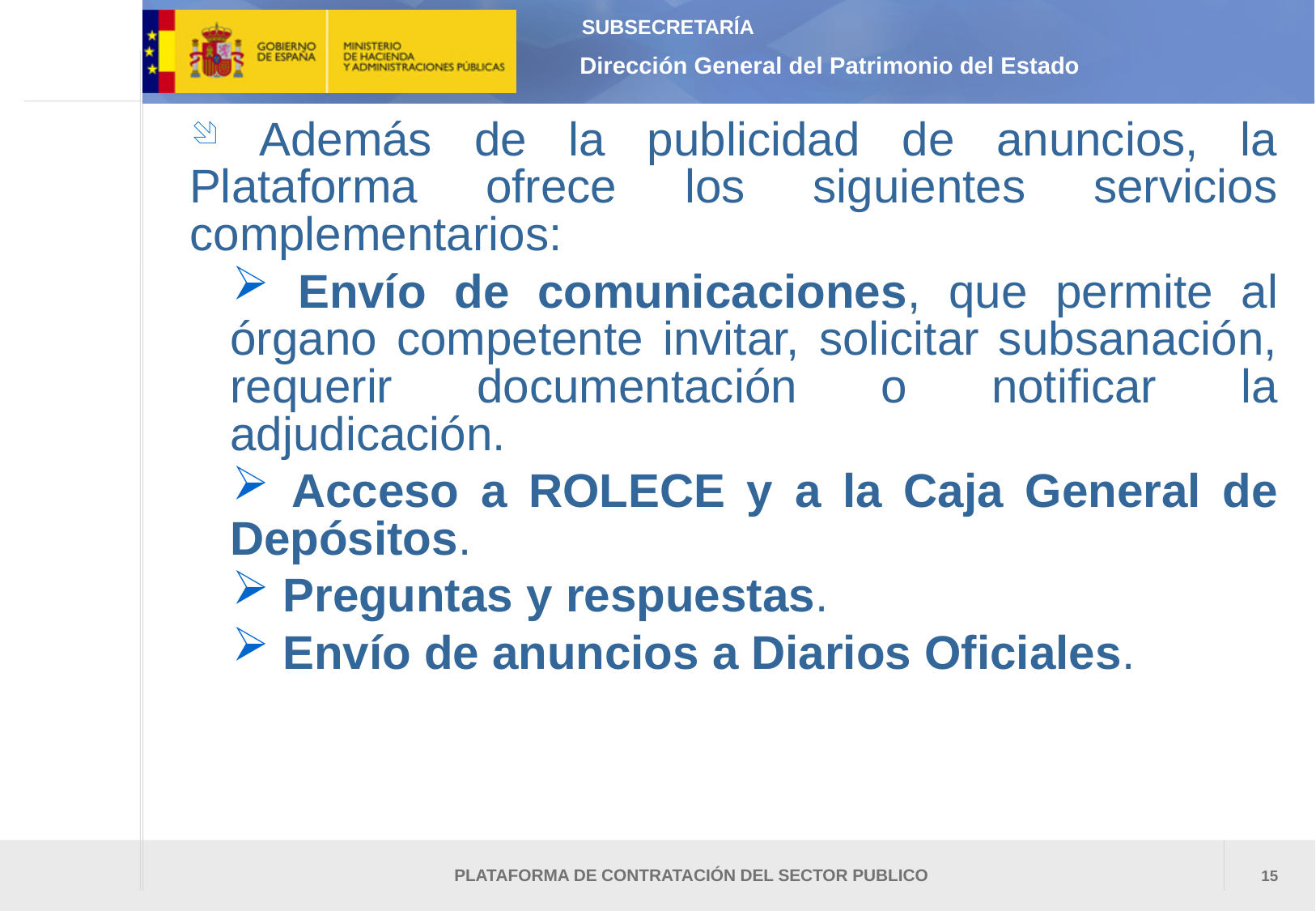

Además de la publicidad de anuncios, la Plataforma ofrece los siguientes servicios complementarios:
 Envío de comunicaciones, que permite al órgano competente invitar, solicitar subsanación, requerir documentación o notificar la adjudicación.
 Acceso a ROLECE y a la Caja General de Depósitos.
 Preguntas y respuestas.
 Envío de anuncios a Diarios Oficiales.